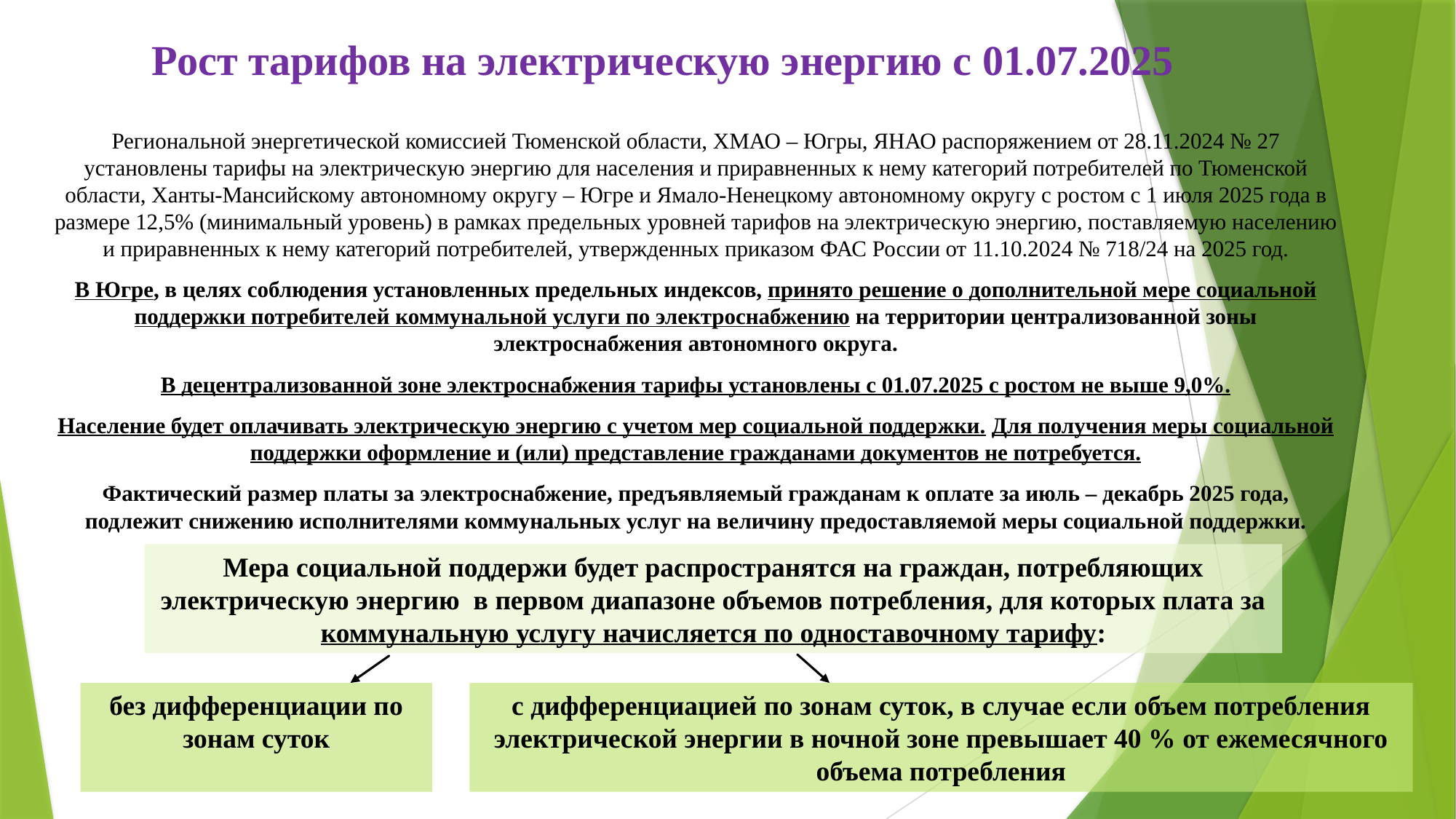

# Рост тарифов на электрическую энергию с 01.07.2025
Региональной энергетической комиссией Тюменской области, ХМАО – Югры, ЯНАО распоряжением от 28.11.2024 № 27 установлены тарифы на электрическую энергию для населения и приравненных к нему категорий потребителей по Тюменской области, Ханты-Мансийскому автономному округу – Югре и Ямало-Ненецкому автономному округу с ростом с 1 июля 2025 года в размере 12,5% (минимальный уровень) в рамках предельных уровней тарифов на электрическую энергию, поставляемую населению и приравненных к нему категорий потребителей, утвержденных приказом ФАС России от 11.10.2024 № 718/24 на 2025 год.
В Югре, в целях соблюдения установленных предельных индексов, принято решение о дополнительной мере социальной поддержки потребителей коммунальной услуги по электроснабжению на территории централизованной зоны электроснабжения автономного округа.
В децентрализованной зоне электроснабжения тарифы установлены с 01.07.2025 с ростом не выше 9,0%.
Население будет оплачивать электрическую энергию с учетом мер социальной поддержки. Для получения меры социальной поддержки оформление и (или) представление гражданами документов не потребуется.
Фактический размер платы за электроснабжение, предъявляемый гражданам к оплате за июль – декабрь 2025 года, подлежит снижению исполнителями коммунальных услуг на величину предоставляемой меры социальной поддержки.

Мера социальной поддержи будет распространятся на граждан, потребляющих электрическую энергию  в первом диапазоне объемов потребления, для которых плата за коммунальную услугу начисляется по одноставочному тарифу:
без дифференциации по зонам суток

с дифференциацией по зонам суток, в случае если объем потребления электрической энергии в ночной зоне превышает 40 % от ежемесячного объема потребления